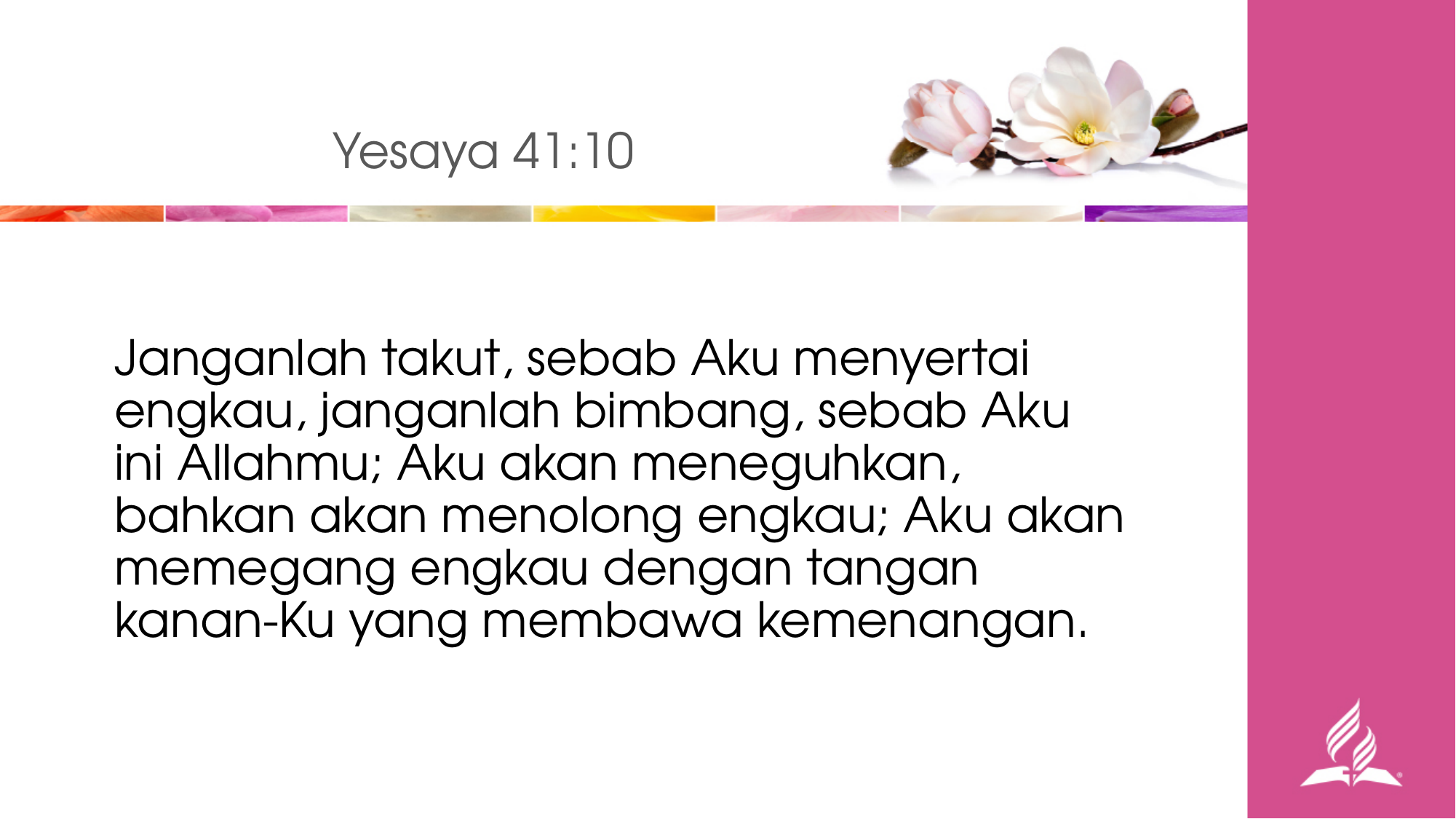

Yesaya 41:10
Janganlah takut, sebab Aku menyertai engkau, janganlah bimbang, sebab Aku ini Allahmu; Aku akan meneguhkan, bahkan akan menolong engkau; Aku akan memegang engkau dengan tangan kanan-Ku yang membawa kemenangan.